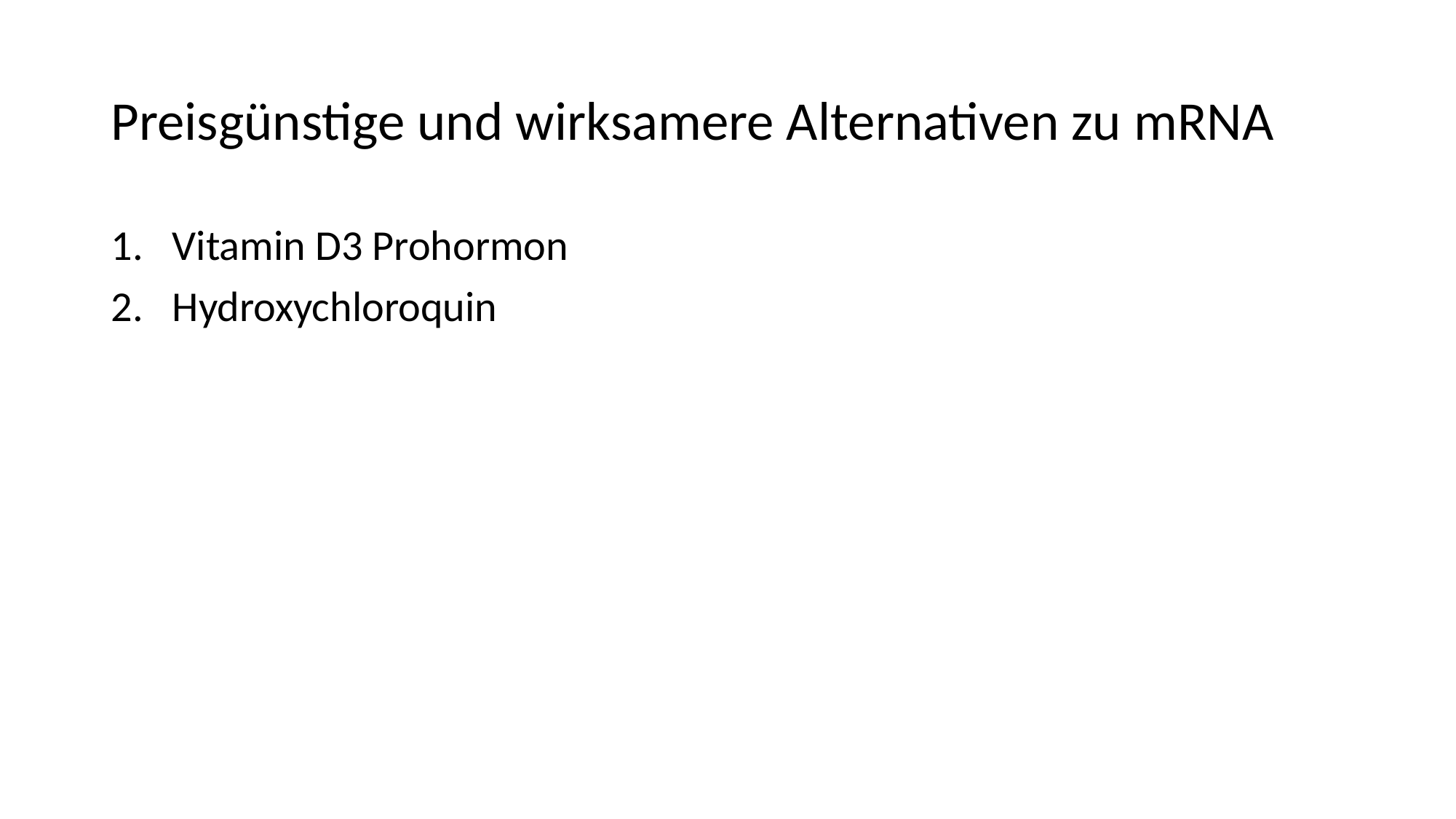

# Preisgünstige und wirksamere Alternativen zu mRNA
Vitamin D3 Prohormon
Hydroxychloroquin